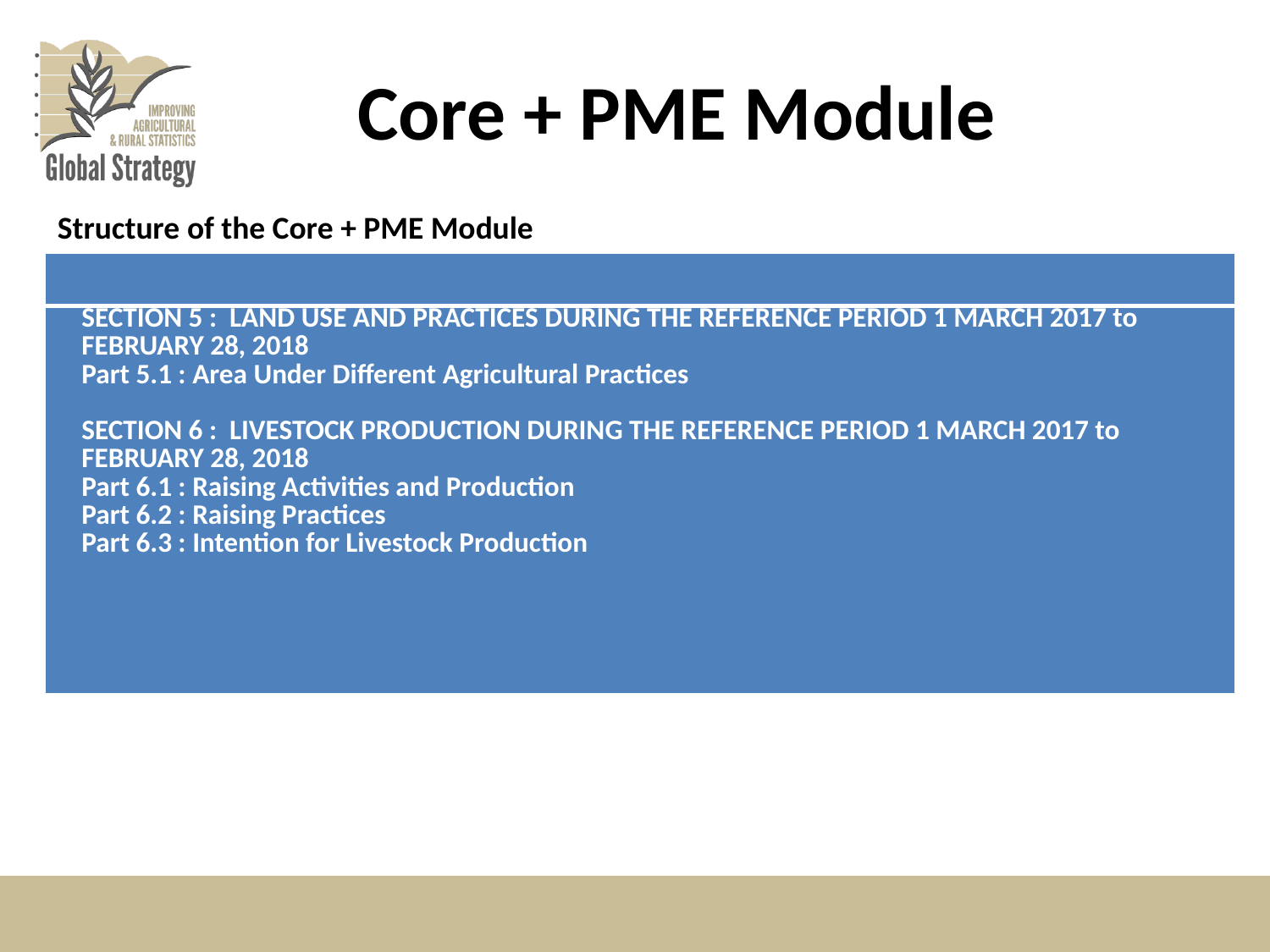

# Core + PME Module
Structure of the Core + PME Module
|  |
| --- |
| SECTION 5 : LAND USE AND PRACTICES DURING THE REFERENCE PERIOD 1 MARCH 2017 to FEBRUARY 28, 2018 Part 5.1 : Area Under Different Agricultural Practices SECTION 6 : LIVESTOCK PRODUCTION DURING THE REFERENCE PERIOD 1 MARCH 2017 to FEBRUARY 28, 2018 Part 6.1 : Raising Activities and Production Part 6.2 : Raising Practices Part 6.3 : Intention for Livestock Production |